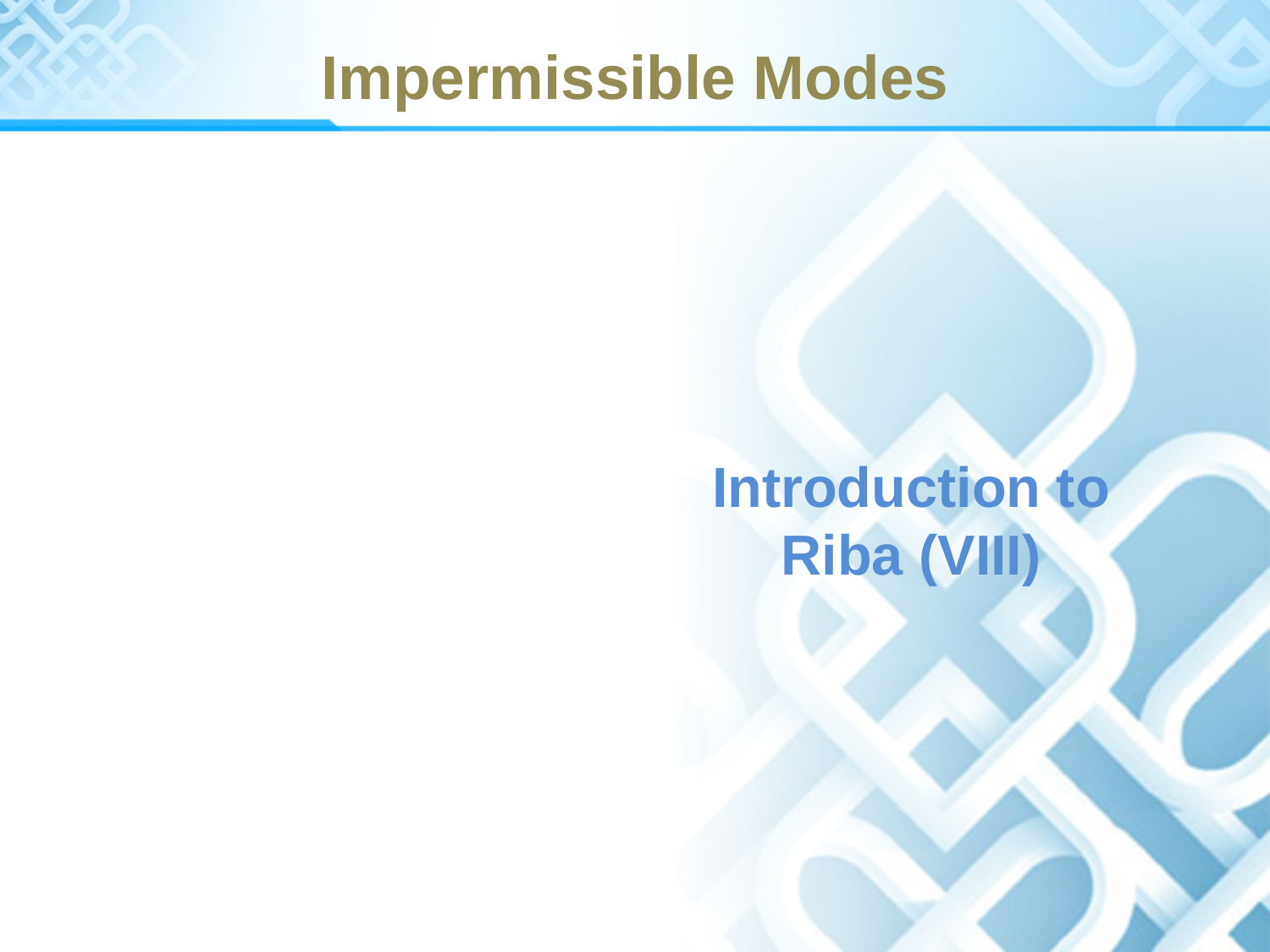

# Impermissible Modes
Introduction to Riba (VIII)